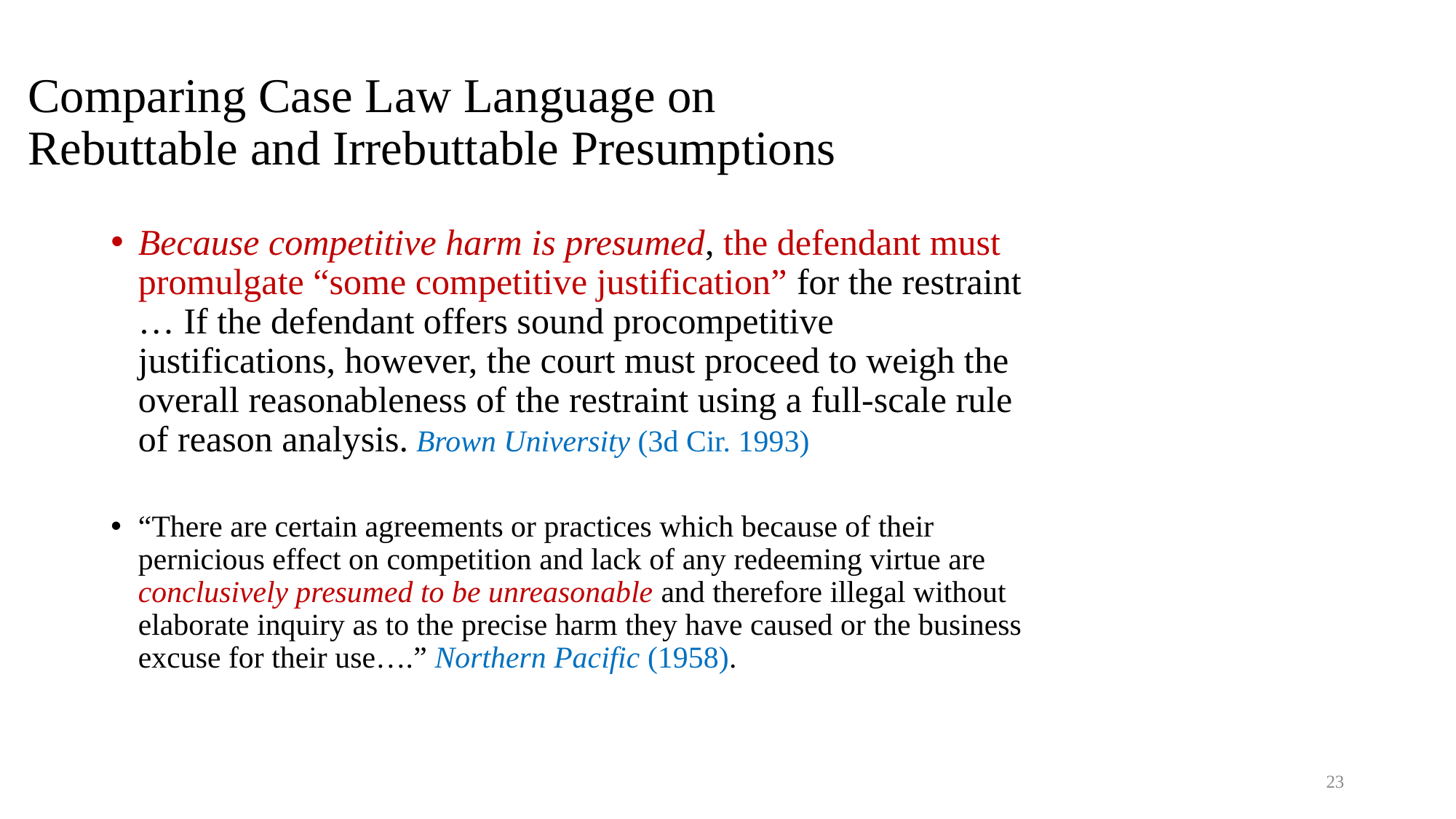

# Comparing Case Law Language on Rebuttable and Irrebuttable Presumptions
Because competitive harm is presumed, the defendant must promulgate “some competitive justification” for the restraint … If the defendant offers sound procompetitive justifications, however, the court must proceed to weigh the overall reasonableness of the restraint using a full-scale rule of reason analysis. Brown University (3d Cir. 1993)
“There are certain agreements or practices which because of their pernicious effect on competition and lack of any redeeming virtue are conclusively presumed to be unreasonable and therefore illegal without elaborate inquiry as to the precise harm they have caused or the business excuse for their use….” Northern Pacific (1958).

23